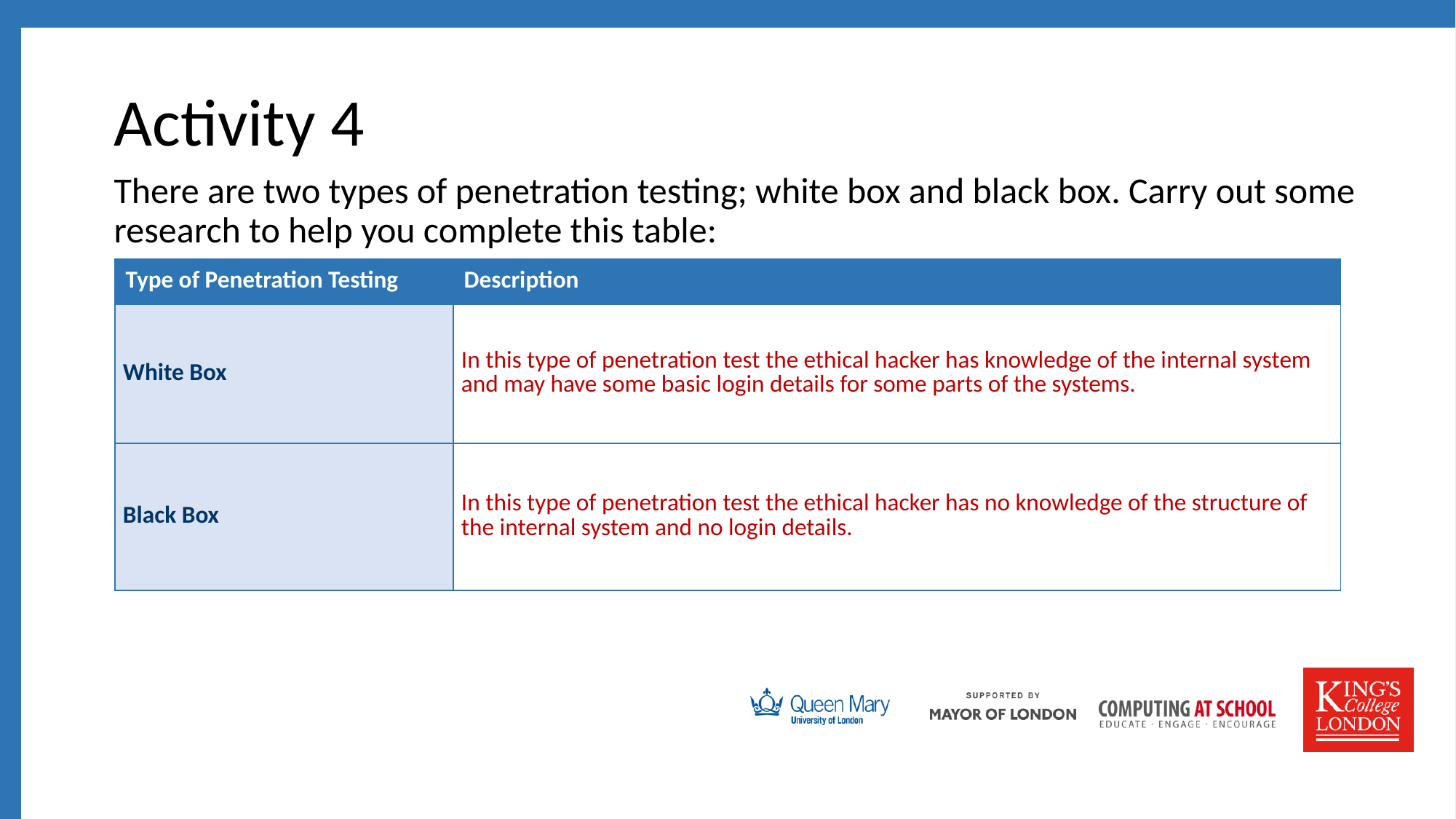

# Activity 4
There are two types of penetration testing; white box and black box. Carry out some research to help you complete this table:
| Type of Penetration Testing | Description |
| --- | --- |
| White Box | In this type of penetration test the ethical hacker has knowledge of the internal system and may have some basic login details for some parts of the systems. |
| Black Box | In this type of penetration test the ethical hacker has no knowledge of the structure of the internal system and no login details. |